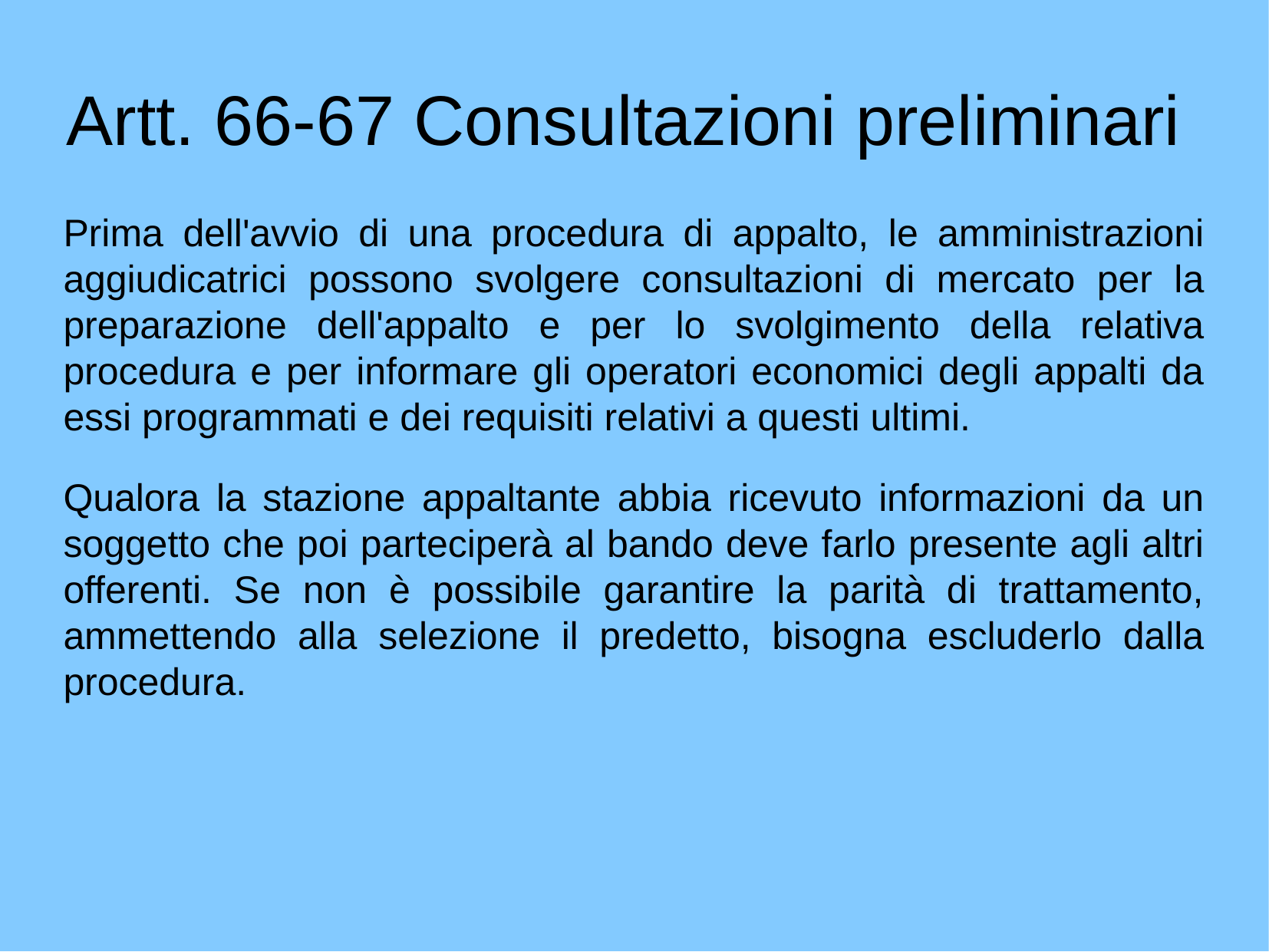

Artt. 66-67 Consultazioni preliminari
Prima dell'avvio di una procedura di appalto, le amministrazioni aggiudicatrici possono svolgere consultazioni di mercato per la preparazione dell'appalto e per lo svolgimento della relativa procedura e per informare gli operatori economici degli appalti da essi programmati e dei requisiti relativi a questi ultimi.

Qualora la stazione appaltante abbia ricevuto informazioni da un soggetto che poi parteciperà al bando deve farlo presente agli altri offerenti. Se non è possibile garantire la parità di trattamento, ammettendo alla selezione il predetto, bisogna escluderlo dalla procedura.